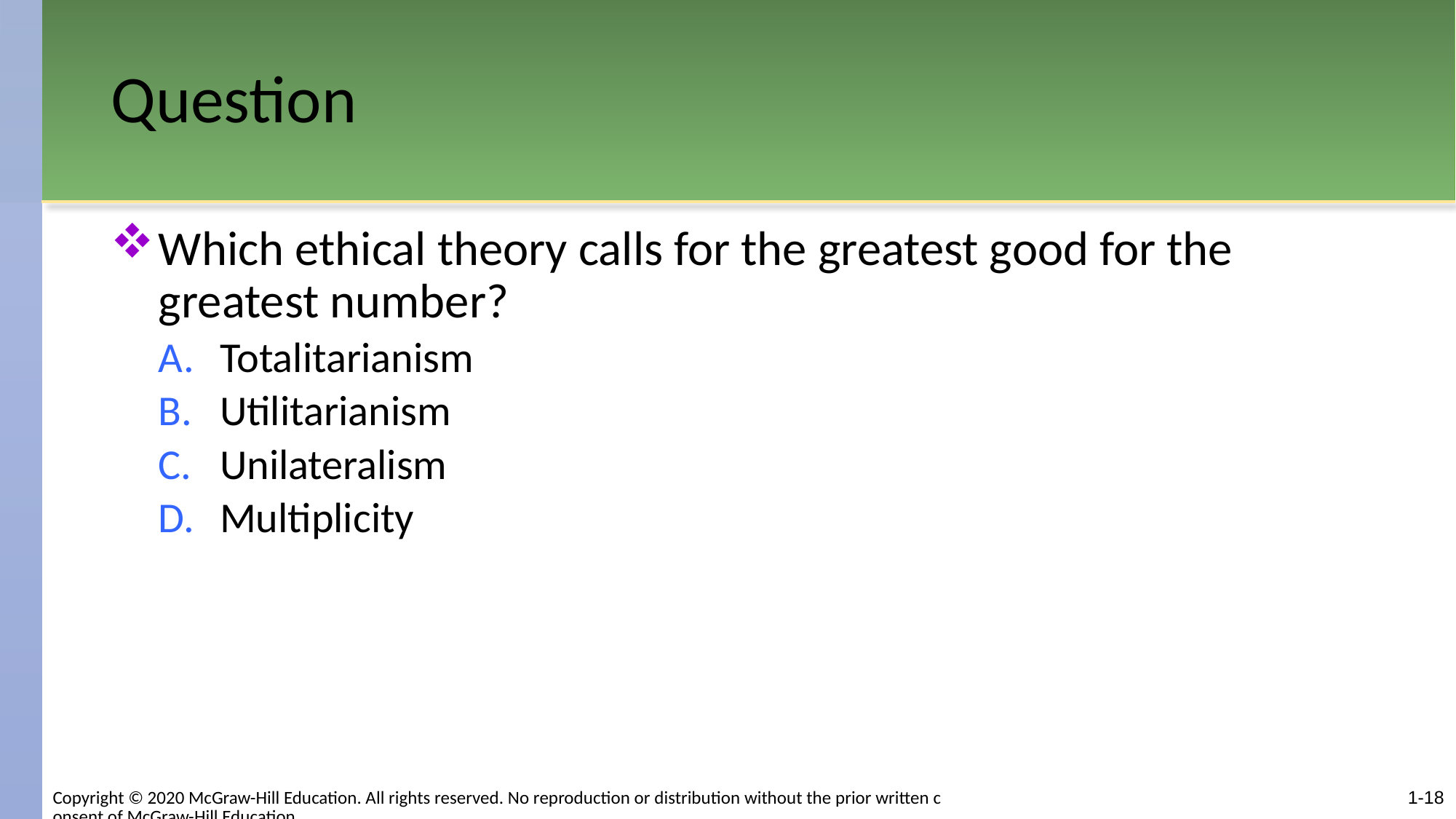

# Question
Which ethical theory calls for the greatest good for the greatest number?
Totalitarianism
Utilitarianism
Unilateralism
Multiplicity
1-18
Copyright © 2020 McGraw-Hill Education. All rights reserved. No reproduction or distribution without the prior written consent of McGraw-Hill Education.